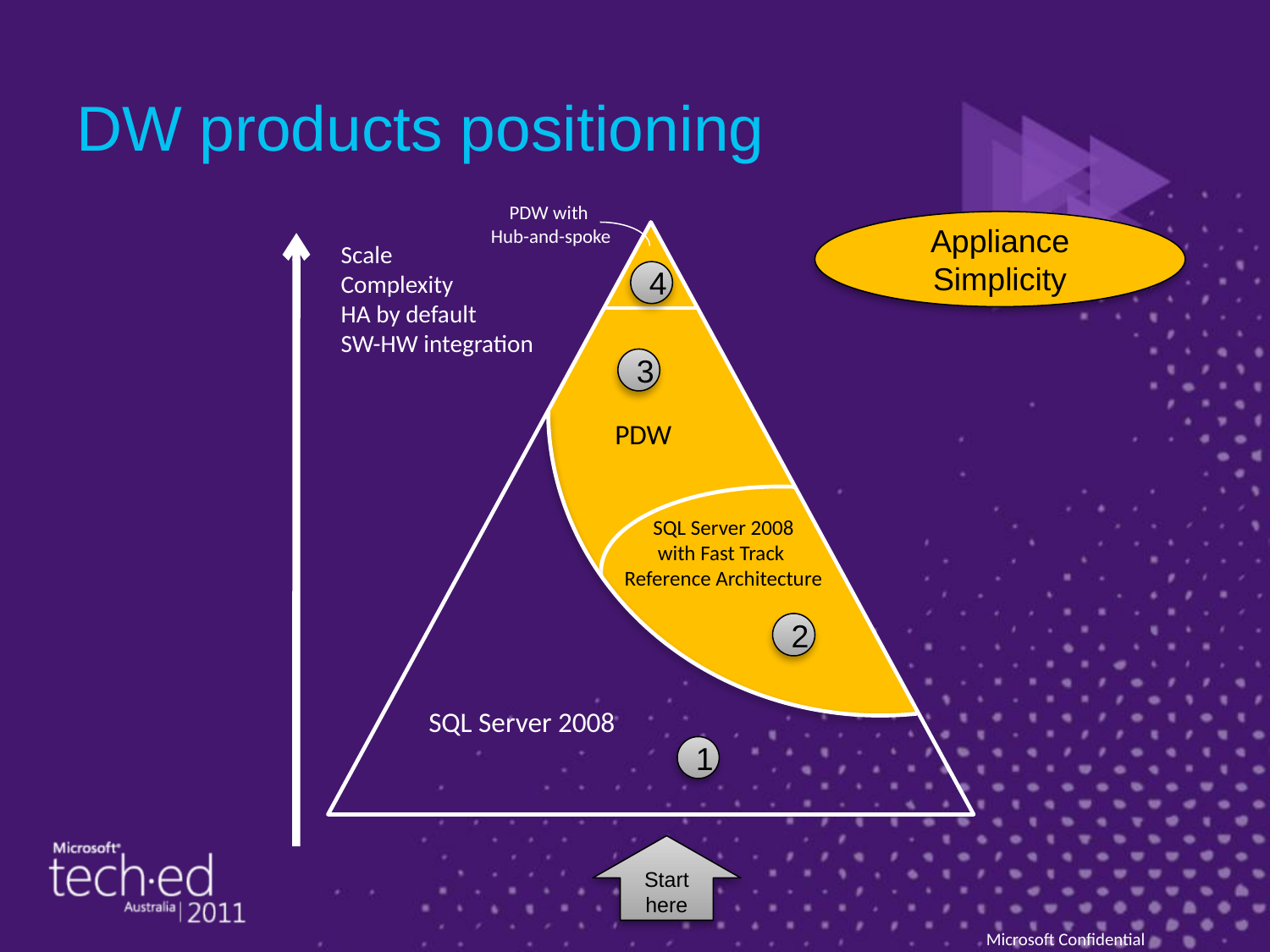

# DW products positioning

PDW with
Hub-and-spoke

Scale
Complexity
HA by default
SW-HW integration
4
3

PDW
SQL Server 2008
with Fast Track
Reference Architecture
2
SQL Server 2008
1
Appliance Simplicity

Start here
Microsoft Confidential